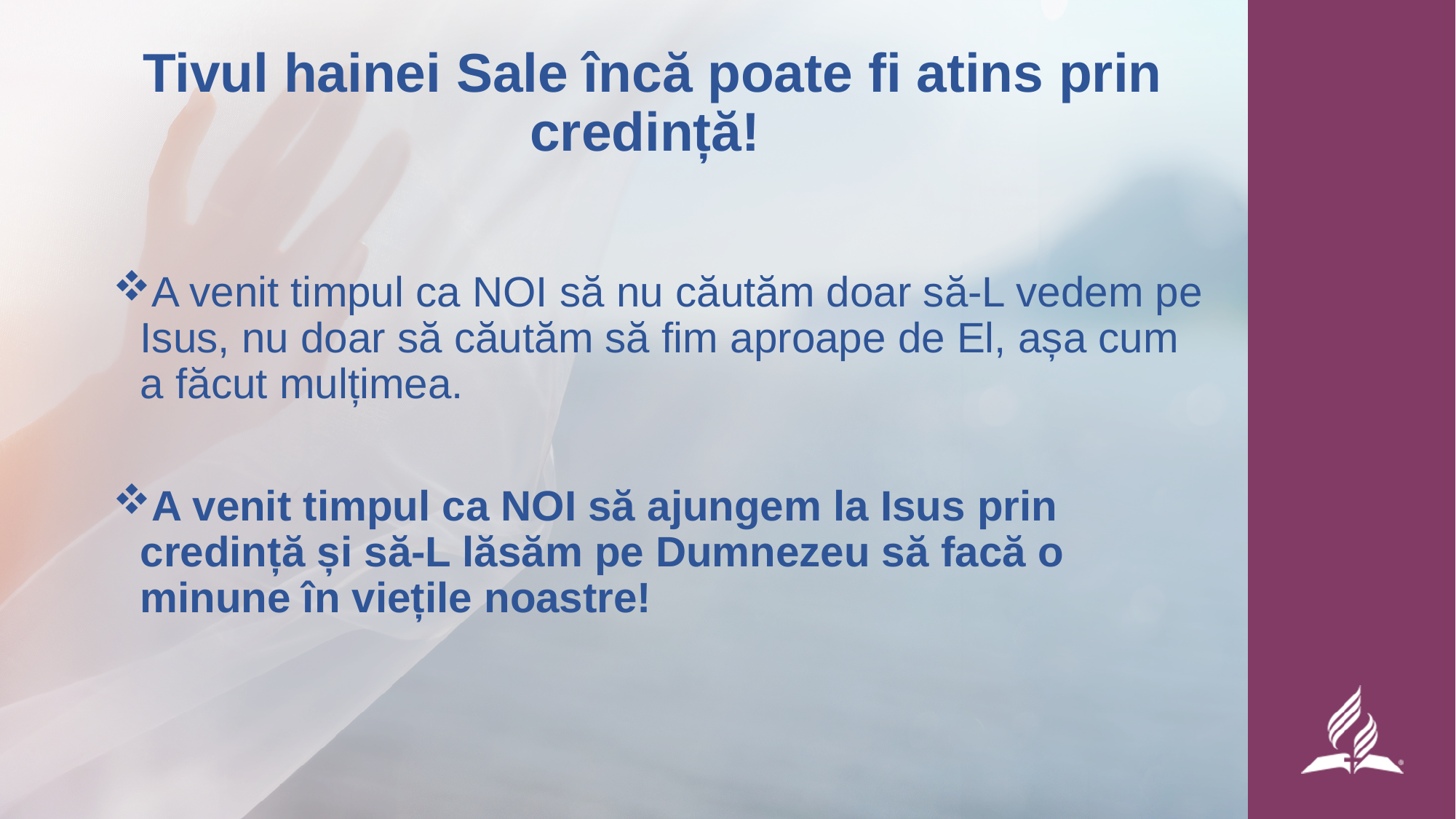

# Tivul hainei Sale încă poate fi atins prin credință!

A venit timpul ca NOI să nu căutăm doar să-L vedem pe Isus, nu doar să căutăm să fim aproape de El, așa cum a făcut mulțimea.

A venit timpul ca NOI să ajungem la Isus prin credință și să-L lăsăm pe Dumnezeu să facă o minune în viețile noastre!